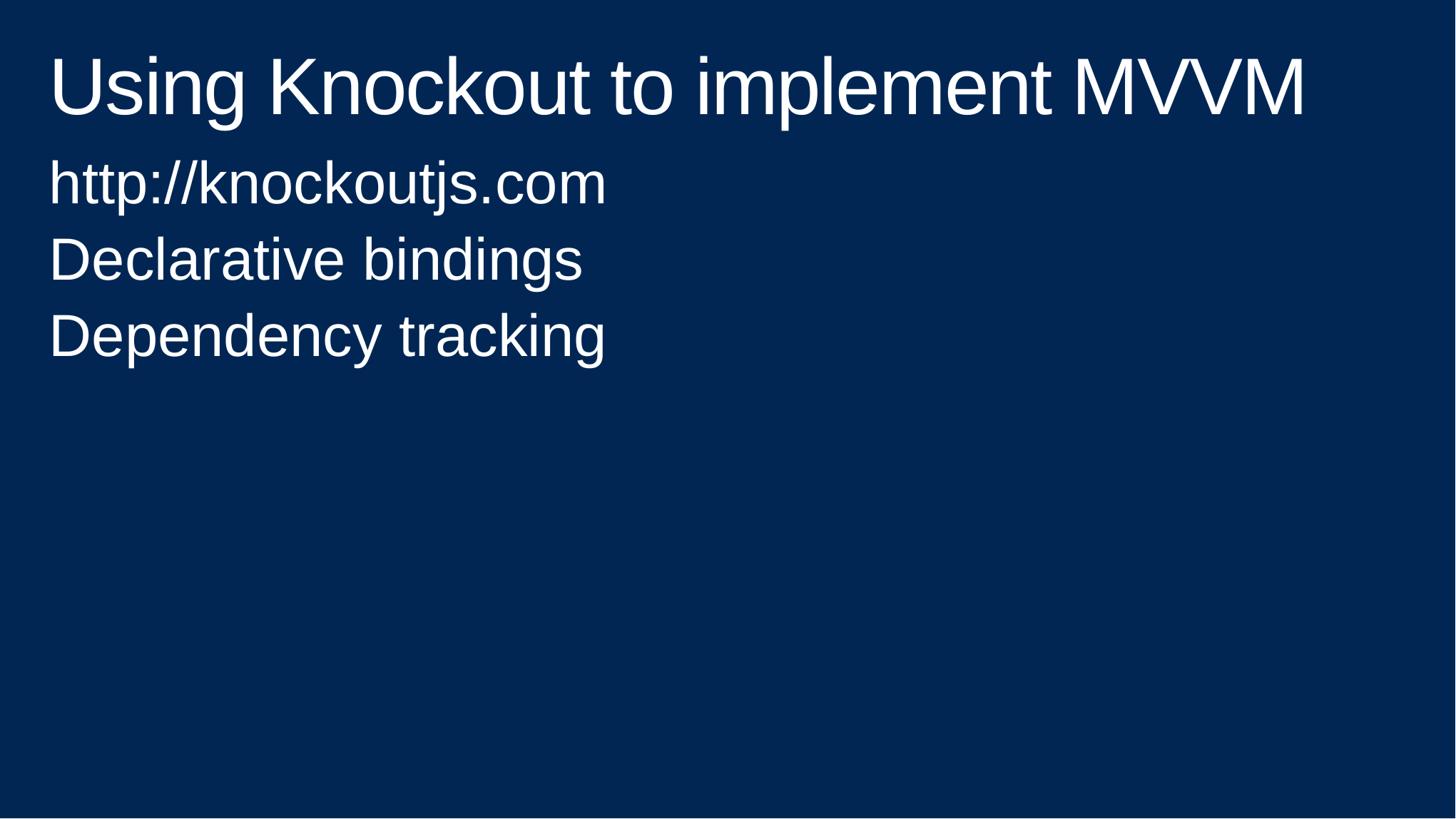

# Using Knockout to implement MVVM
http://knockoutjs.com
Declarative bindings
Dependency tracking